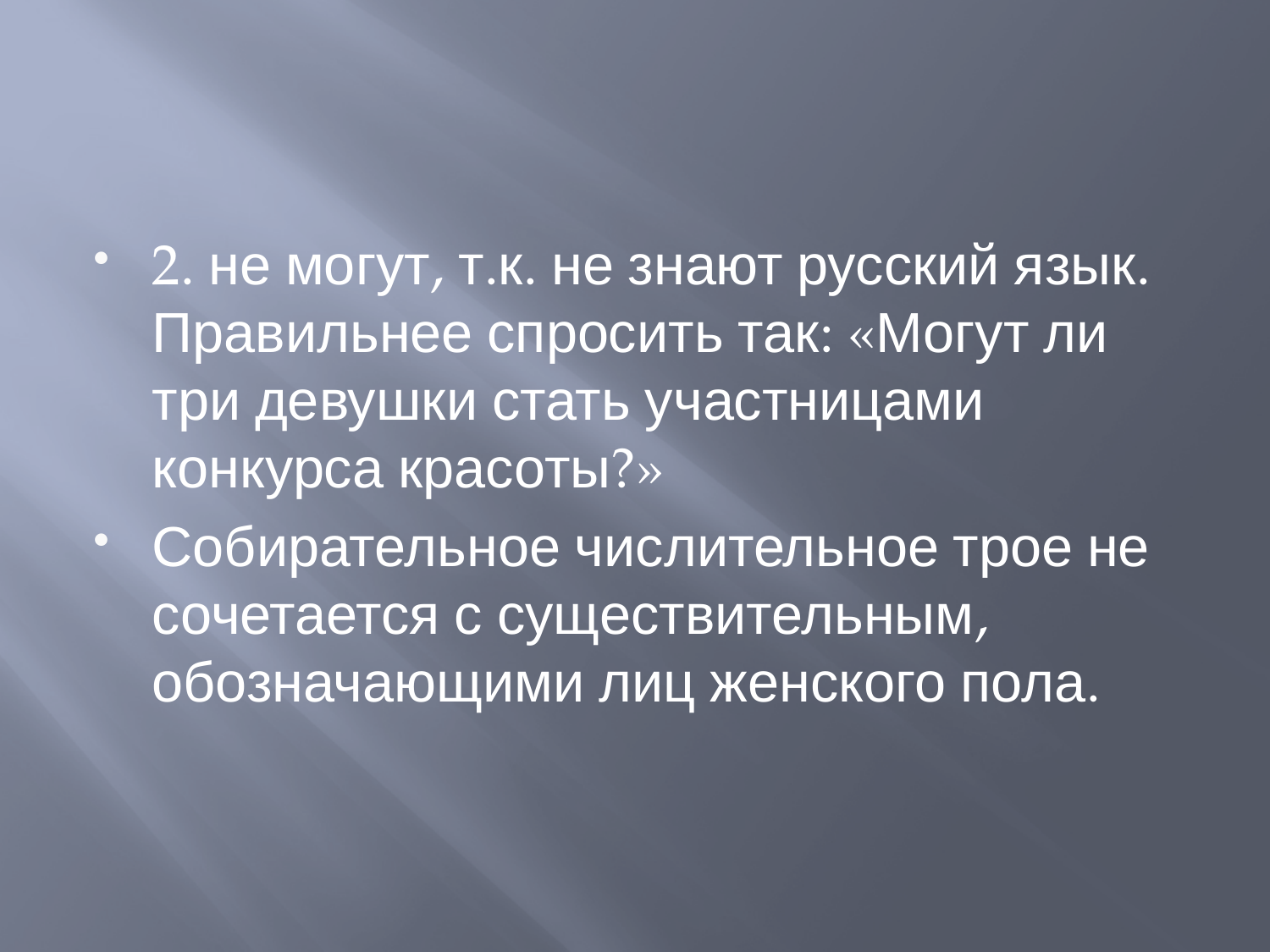

#
2. не могут, т.к. не знают русский язык. Правильнее спросить так: «Могут ли три девушки стать участницами конкурса красоты?»
Собирательное числительное трое не сочетается с существительным, обозначающими лиц женского пола.